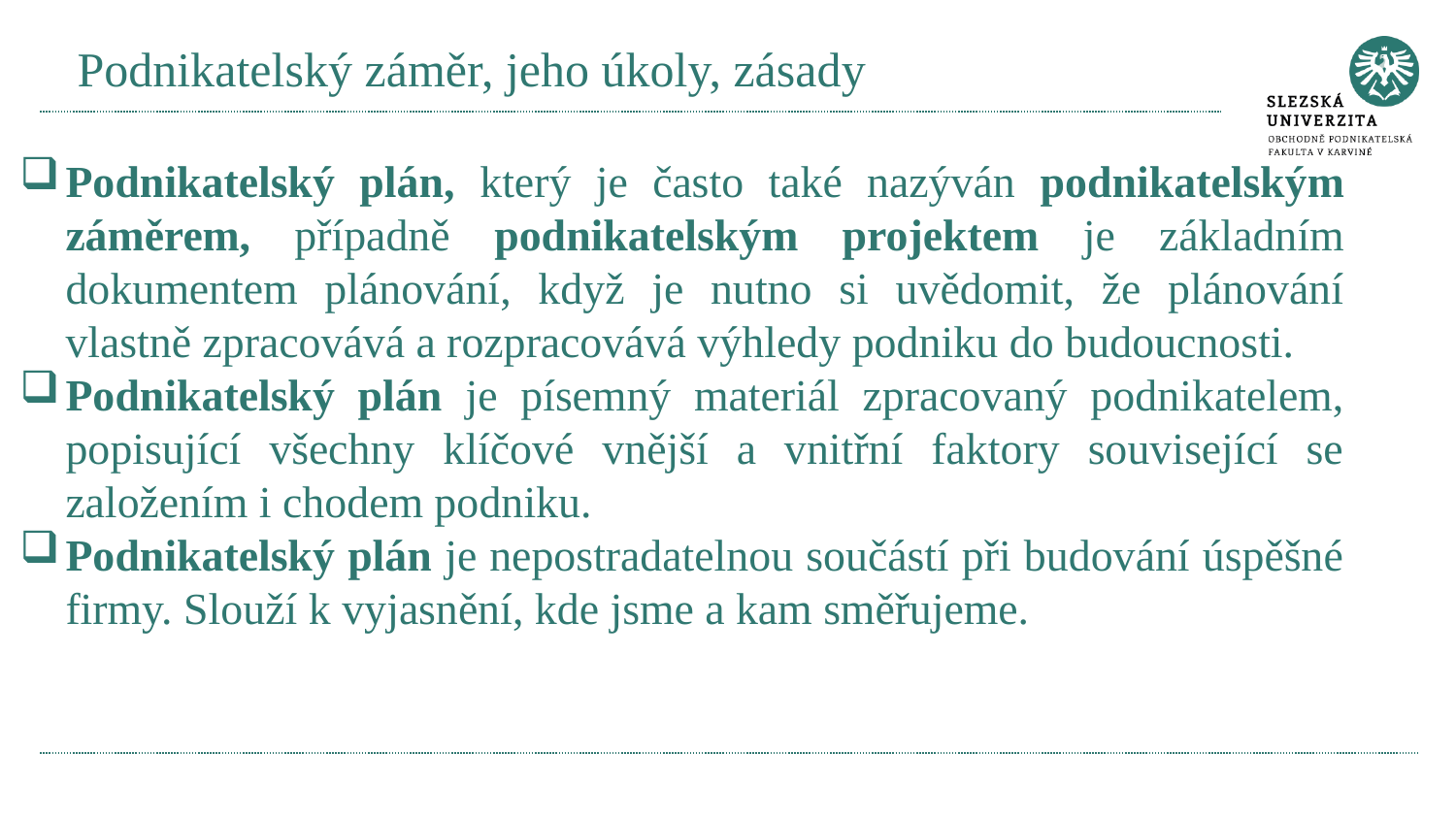

# Podnikatelský záměr, jeho úkoly, zásady
Podnikatelský plán, který je často také nazýván podnikatelským záměrem, případně podnikatelským projektem je základním dokumentem plánování, když je nutno si uvědomit, že plánování vlastně zpracovává a rozpracovává výhledy podniku do budoucnosti.
Podnikatelský plán je písemný materiál zpracovaný podnikatelem, popisující všechny klíčové vnější a vnitřní faktory související se založením i chodem podniku.
Podnikatelský plán je nepostradatelnou součástí při budování úspěšné firmy. Slouží k vyjasnění, kde jsme a kam směřujeme.